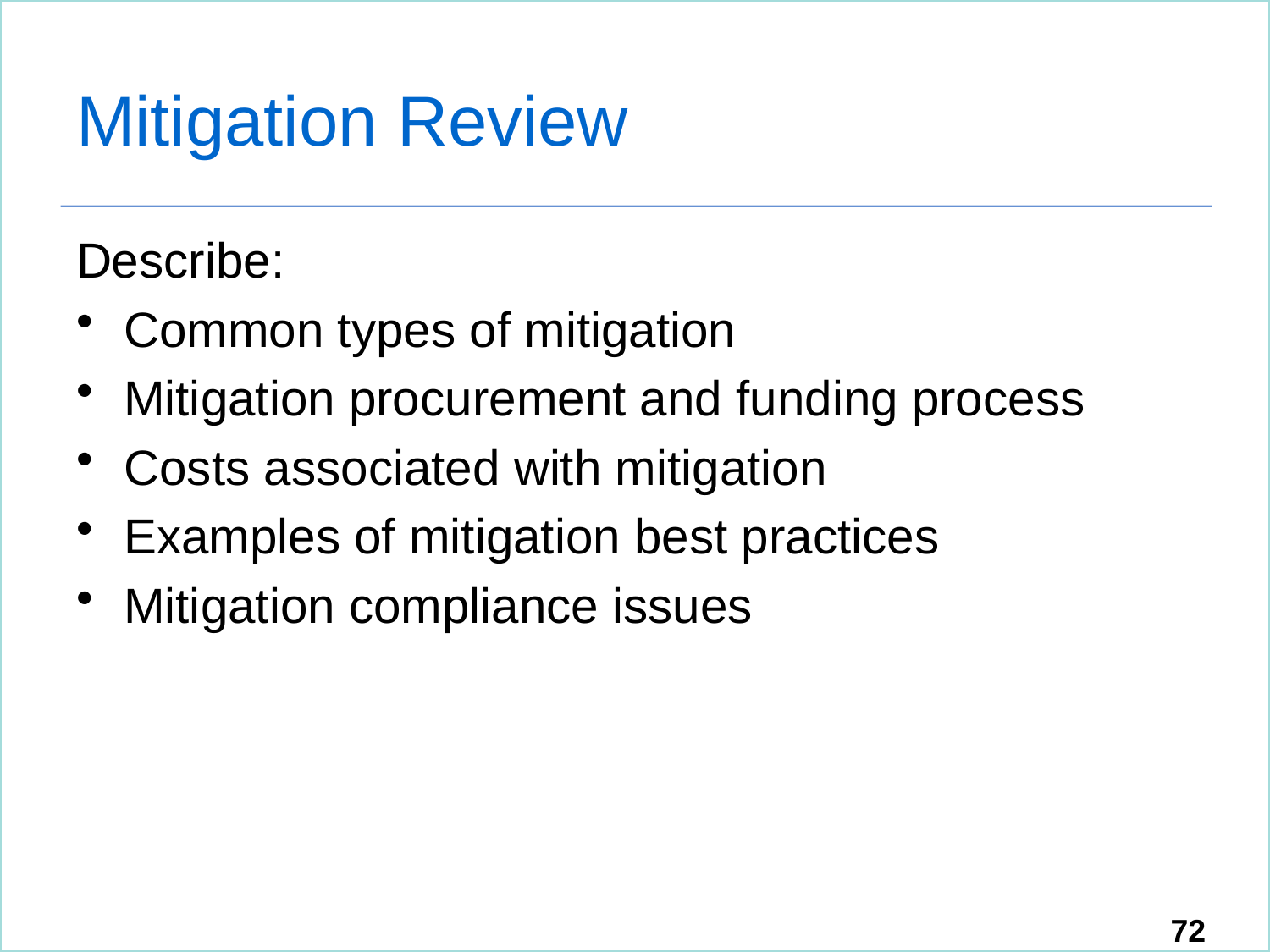

# Mitigation Review
Describe:
Common types of mitigation
Mitigation procurement and funding process
Costs associated with mitigation
Examples of mitigation best practices
Mitigation compliance issues
72